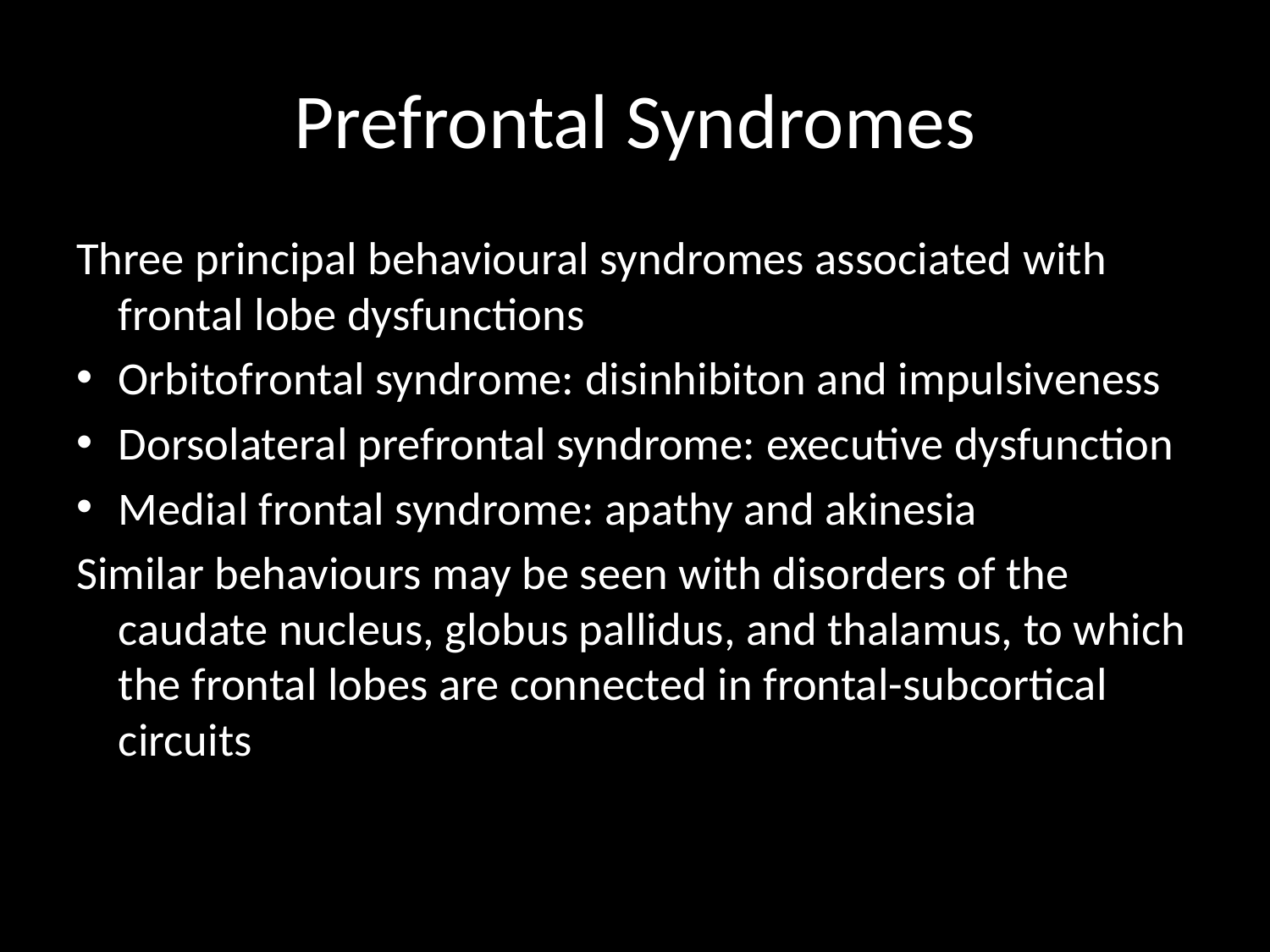

# Prefrontal Syndromes
Three principal behavioural syndromes associated with frontal lobe dysfunctions
Orbitofrontal syndrome: disinhibiton and impulsiveness
Dorsolateral prefrontal syndrome: executive dysfunction
Medial frontal syndrome: apathy and akinesia
Similar behaviours may be seen with disorders of the caudate nucleus, globus pallidus, and thalamus, to which the frontal lobes are connected in frontal-subcortical circuits